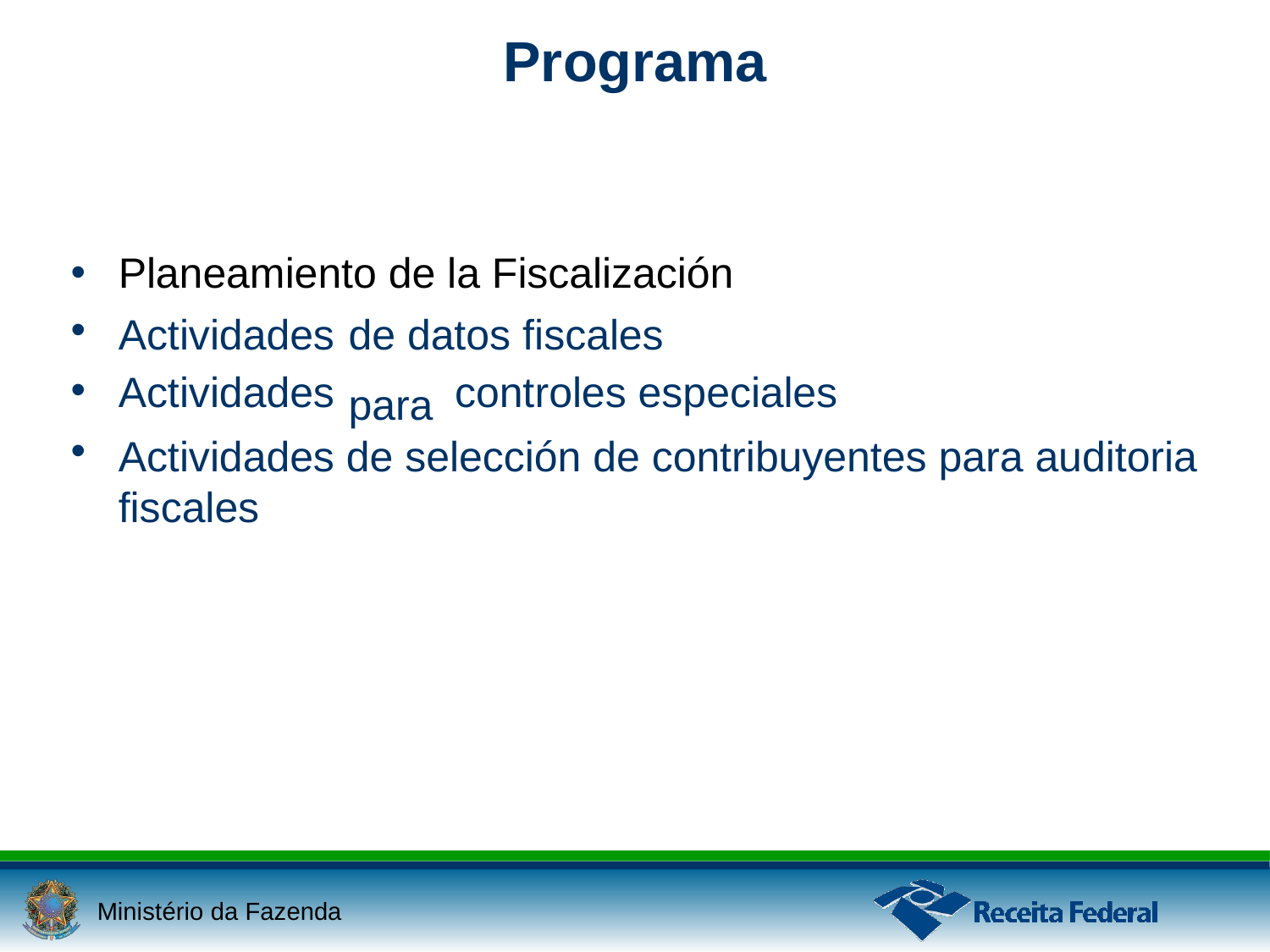

Programa
•
•
•
•
Planeamiento de la Fiscalización
Actividades
Actividades
Actividades de selección de contribuyentes para auditoria fiscales
  de
  para
  datos fiscales
      controles especiales

Ministério da Fazenda